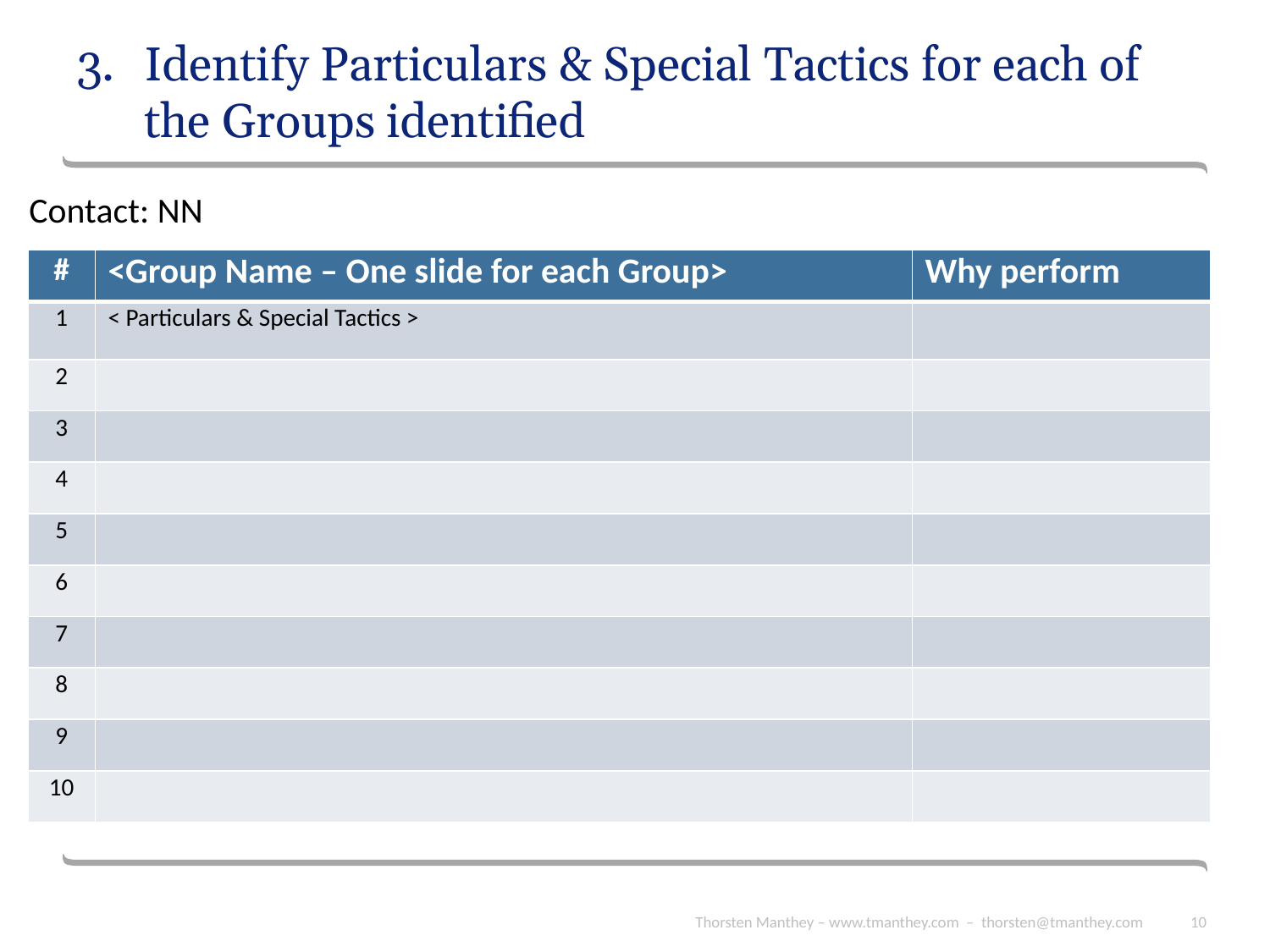

# Identify Particulars & Special Tactics for each of the Groups identified
Contact: NN
| # | <Group Name – One slide for each Group> | Why perform |
| --- | --- | --- |
| 1 | < Particulars & Special Tactics > |  |
| 2 |  |  |
| 3 |  |  |
| 4 |  |  |
| 5 |  |  |
| 6 |  |  |
| 7 |  |  |
| 8 |  |  |
| 9 |  |  |
| 10 |  |  |
Thorsten Manthey – www.tmanthey.com  –  thorsten@tmanthey.com
10